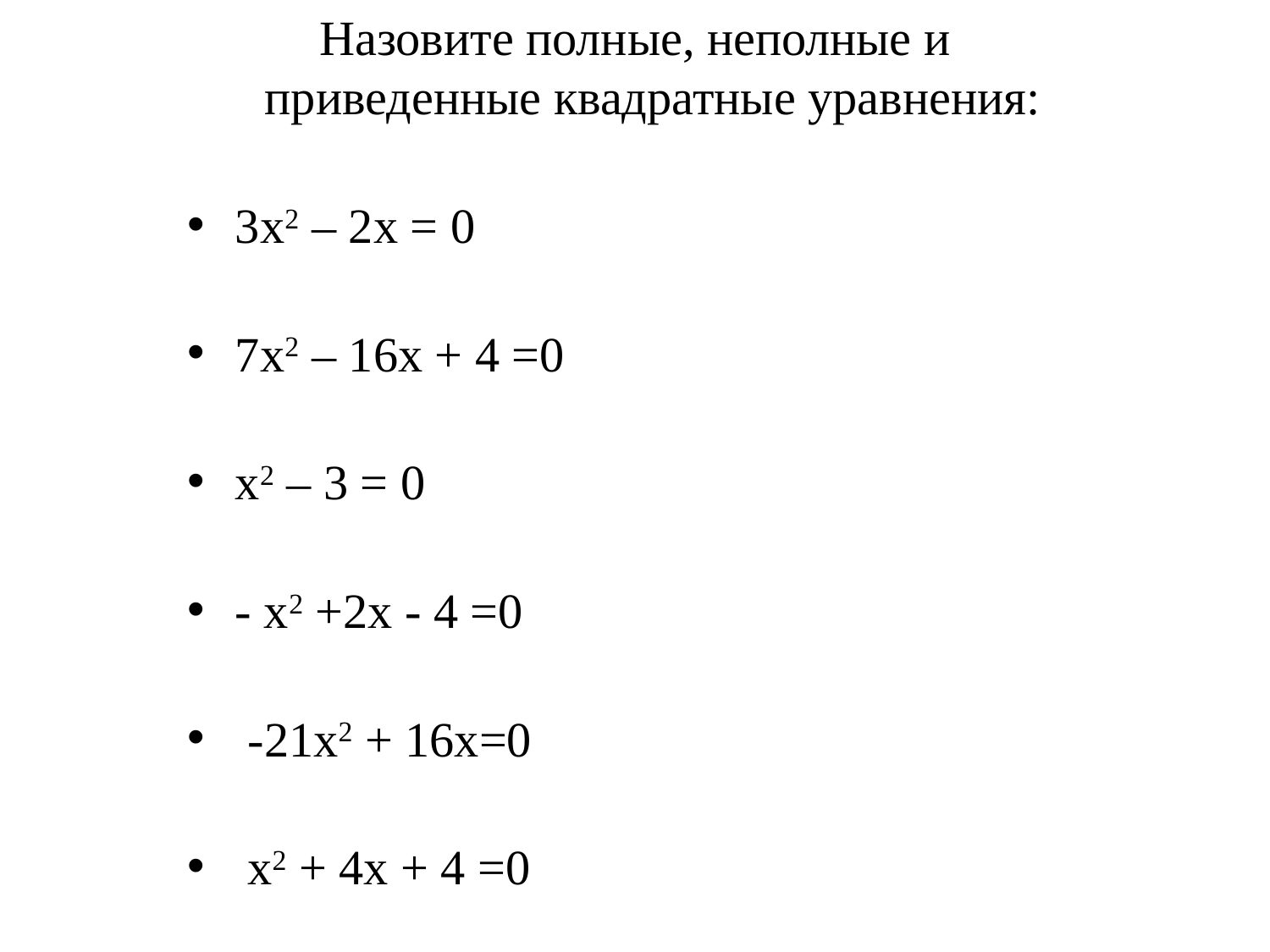

Назовите полные, неполные и приведенные квадратные уравнения:
3х2 – 2х = 0
7х2 – 16х + 4 =0
х2 – 3 = 0
- х2 +2х - 4 =0
 -21х2 + 16х=0
 х2 + 4х + 4 =0